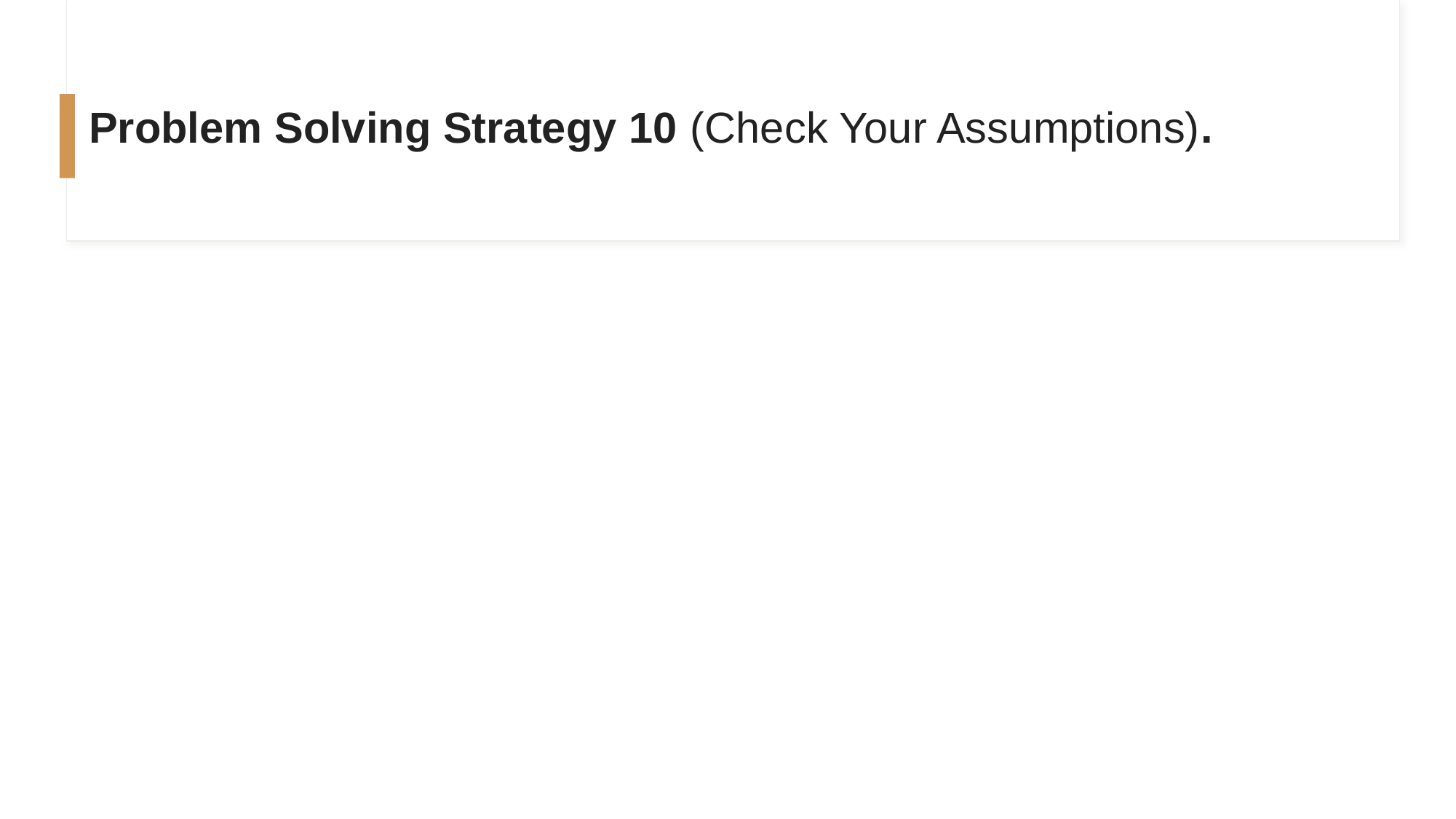

# Problem Solving Strategy 10 (Check Your Assumptions).